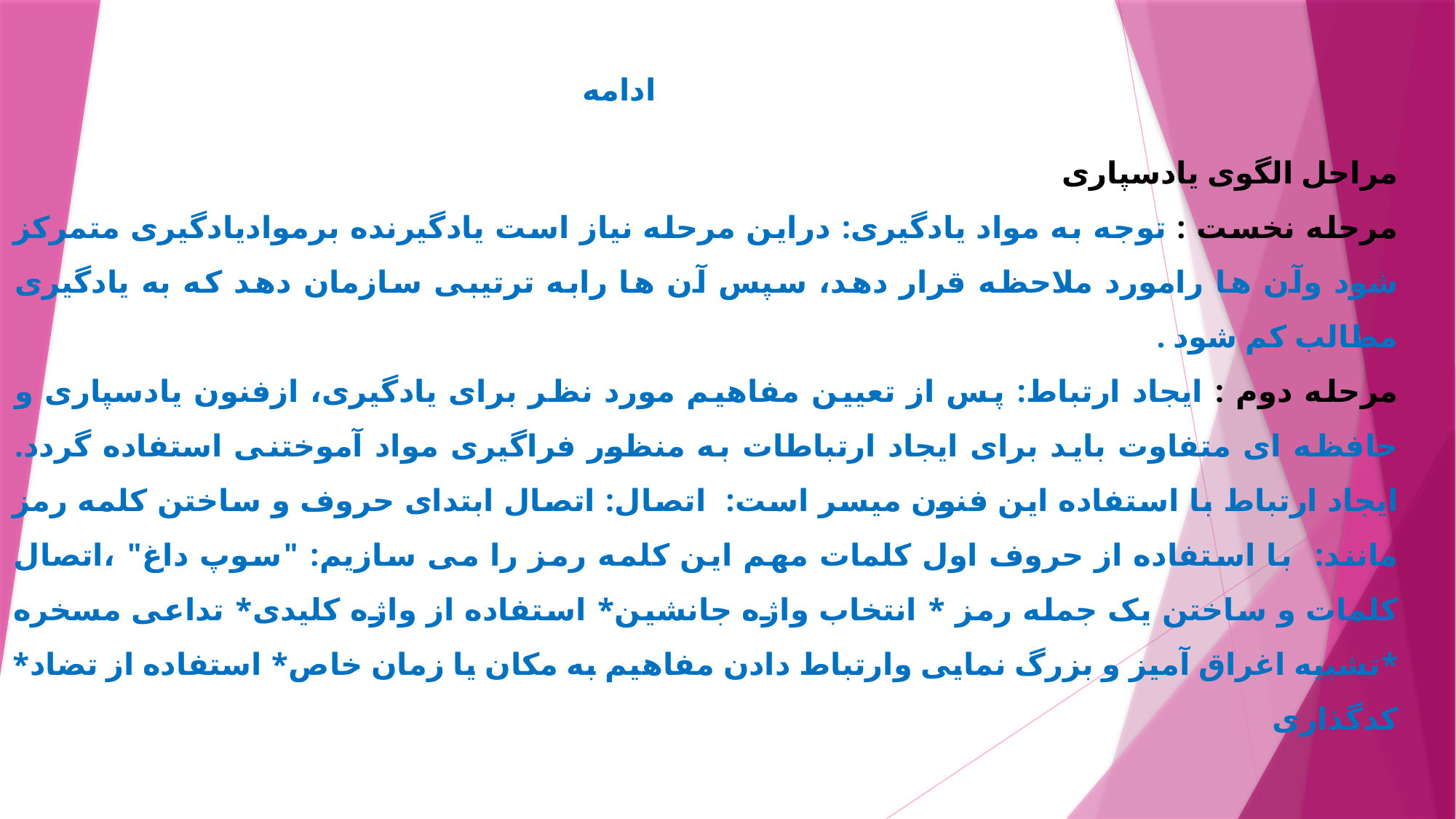

# ادامه
مراحل الگوی یادسپاری
مرحله نخست : توجه به مواد یادگیری: دراین مرحله نیاز است یادگیرنده برموادیادگیری متمرکز شود وآن ها رامورد ملاحظه قرار دهد، سپس آن ها رابه ترتیبی سازمان دهد که به یادگیری مطالب کم شود .
مرحله دوم : ایجاد ارتباط: پس از تعیین مفاهیم مورد نظر برای یادگیری، ازفنون یادسپاری و حافظه ای متفاوت باید برای ایجاد ارتباطات به منظور فراگیری مواد آموختنی استفاده گردد. ایجاد ارتباط با استفاده این فنون میسر است:  اتصال: اتصال ابتدای حروف و ساختن کلمه رمز مانند:  با استفاده از حروف اول کلمات مهم این کلمه رمز را می سازیم: "سوپ داغ" ،اتصال کلمات و ساختن یک جمله رمز * انتخاب واژه جانشین* استفاده از واژه کلیدی* تداعی مسخره *تشبیه اغراق آمیز و بزرگ نمایی وارتباط دادن مفاهیم به مكان یا زمان خاص* استفاده از تضاد* كدگذاری